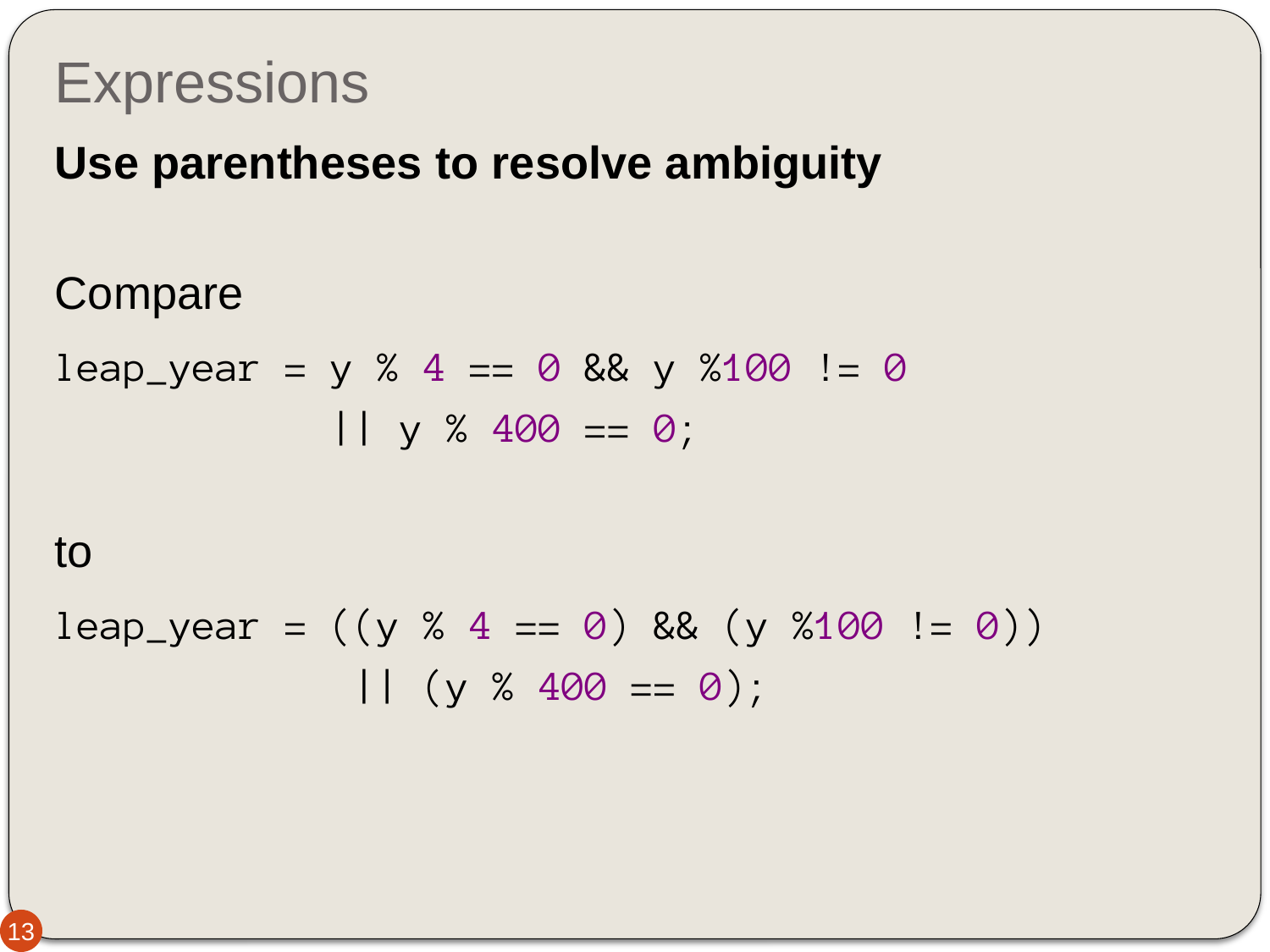

# Expressions
Use parentheses to resolve ambiguity

Compare
leap_year = y % 4 == 0 && y %100 != 0
            || y % 400 == 0;
to
leap_year = ((y % 4 == 0) && (y %100 != 0))
             || (y % 400 == 0);

13
13